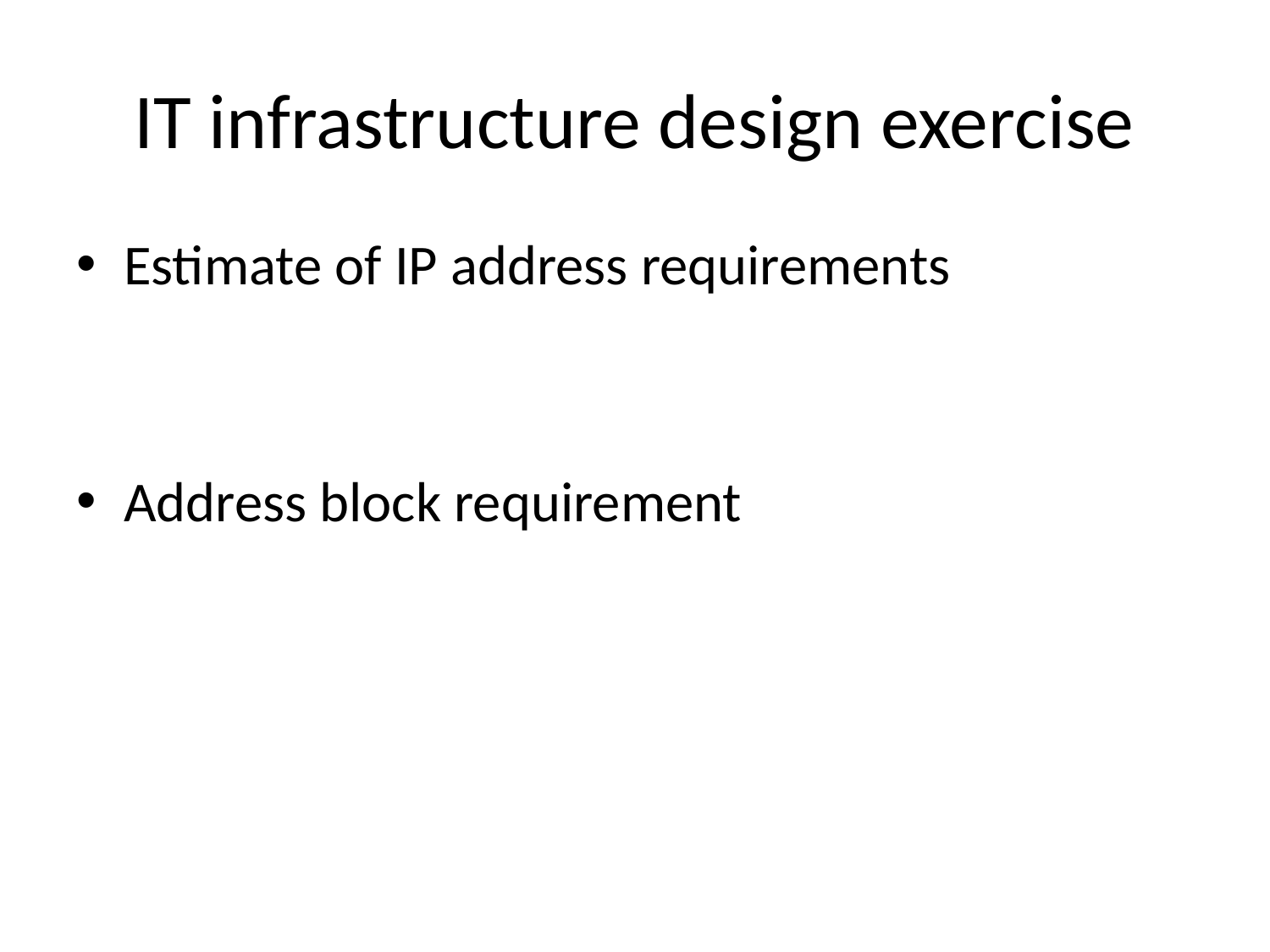

# IT infrastructure design exercise
Estimate of IP address requirements

Address block requirement